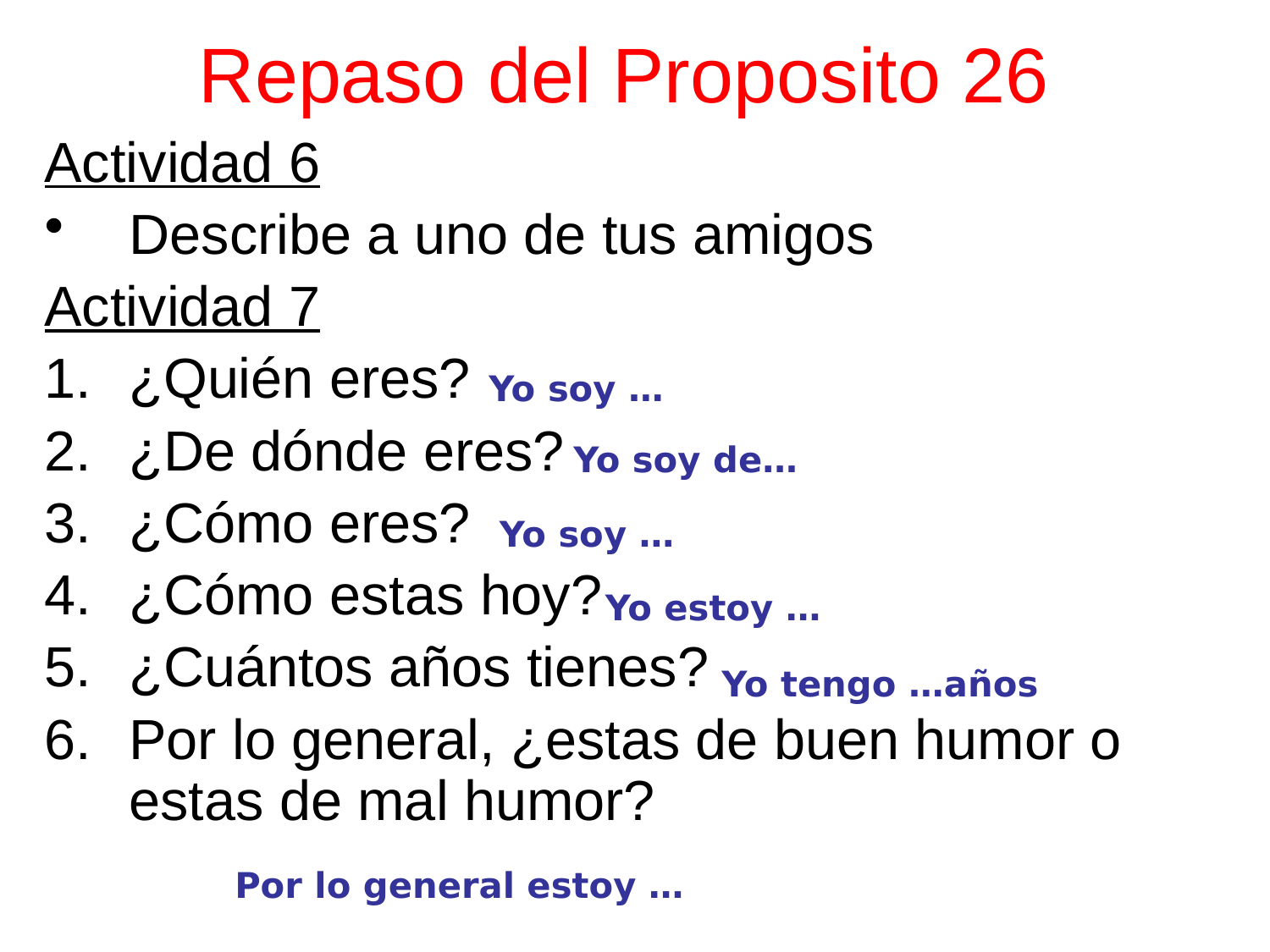

# Repaso del Proposito 26
Actividad 6
Describe a uno de tus amigos
Actividad 7
¿Quién eres?
¿De dónde eres?
¿Cómo eres?
¿Cómo estas hoy?
¿Cuántos años tienes?
Por lo general, ¿estas de buen humor o estas de mal humor?
Yo soy …
Yo soy de…
Yo soy …
Yo estoy …
Yo tengo …años
Por lo general estoy …